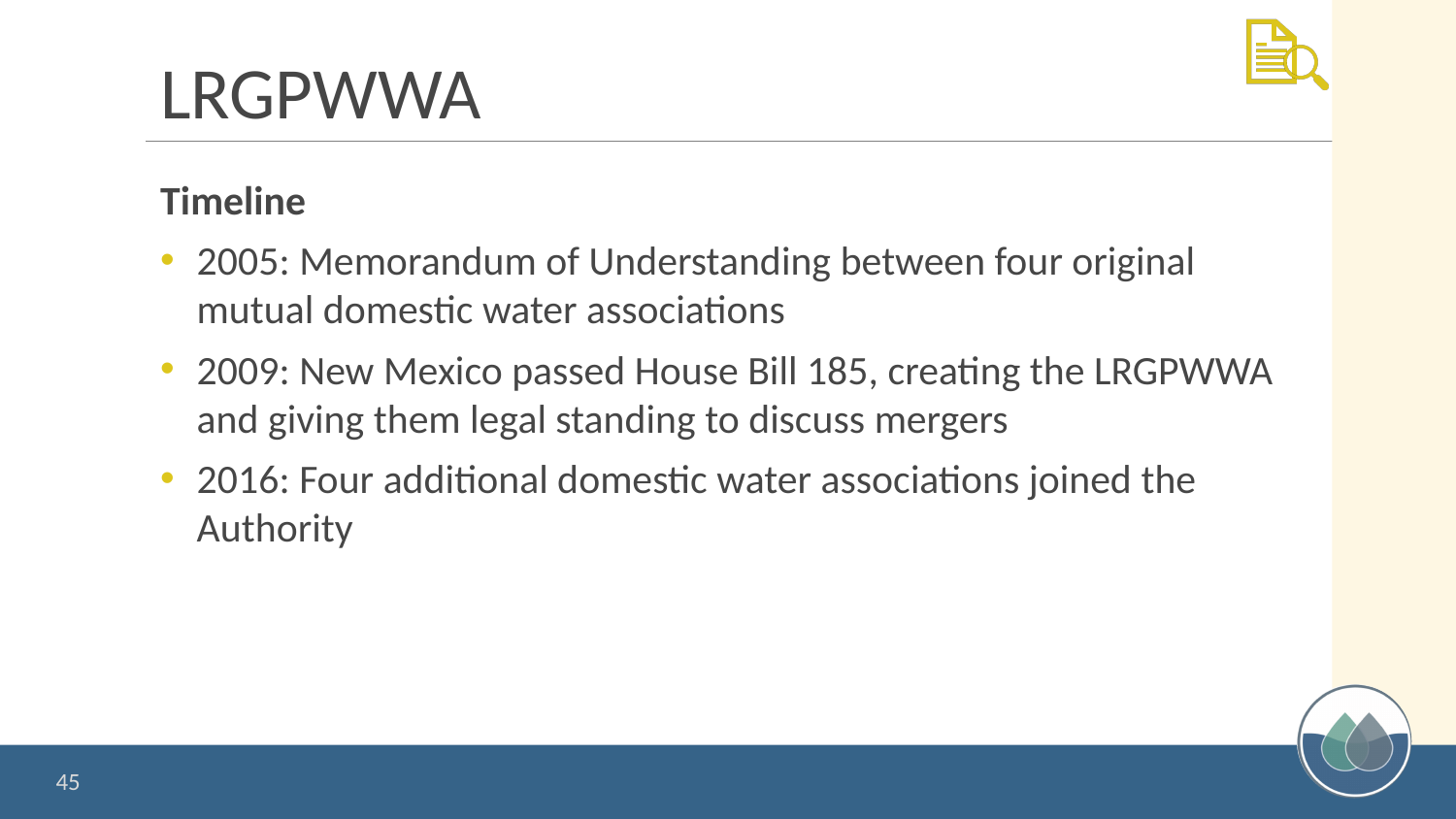

# LRGPWWA
Timeline
2005: Memorandum of Understanding between four original mutual domestic water associations
2009: New Mexico passed House Bill 185, creating the LRGPWWA and giving them legal standing to discuss mergers
2016: Four additional domestic water associations joined the Authority

45